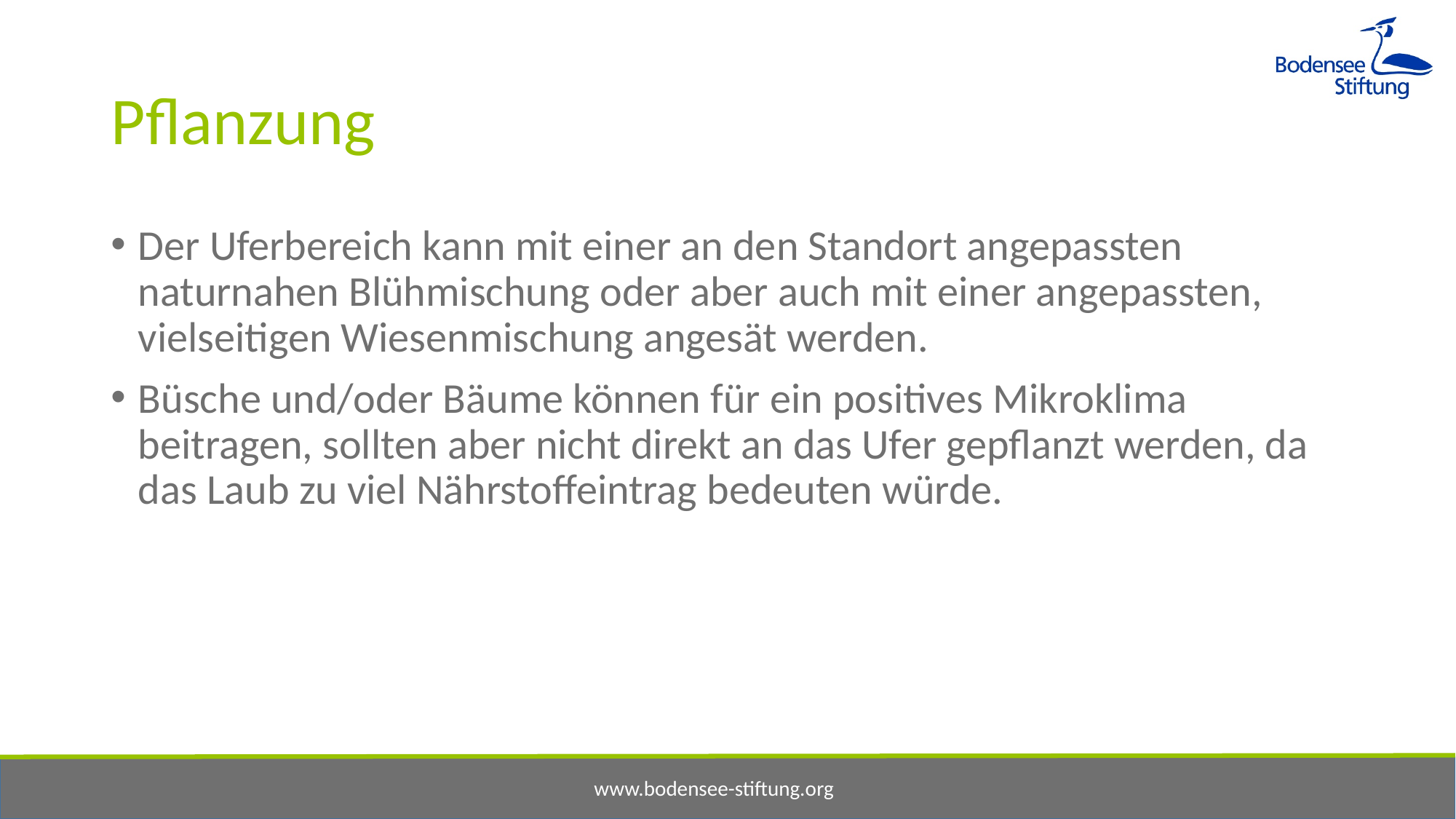

# Pflanzung
Der Uferbereich kann mit einer an den Standort angepassten naturnahen Blühmischung oder aber auch mit einer angepassten, vielseitigen Wiesenmischung angesät werden.
Büsche und/oder Bäume können für ein positives Mikroklima beitragen, sollten aber nicht direkt an das Ufer gepflanzt werden, da das Laub zu viel Nährstoffeintrag bedeuten würde.